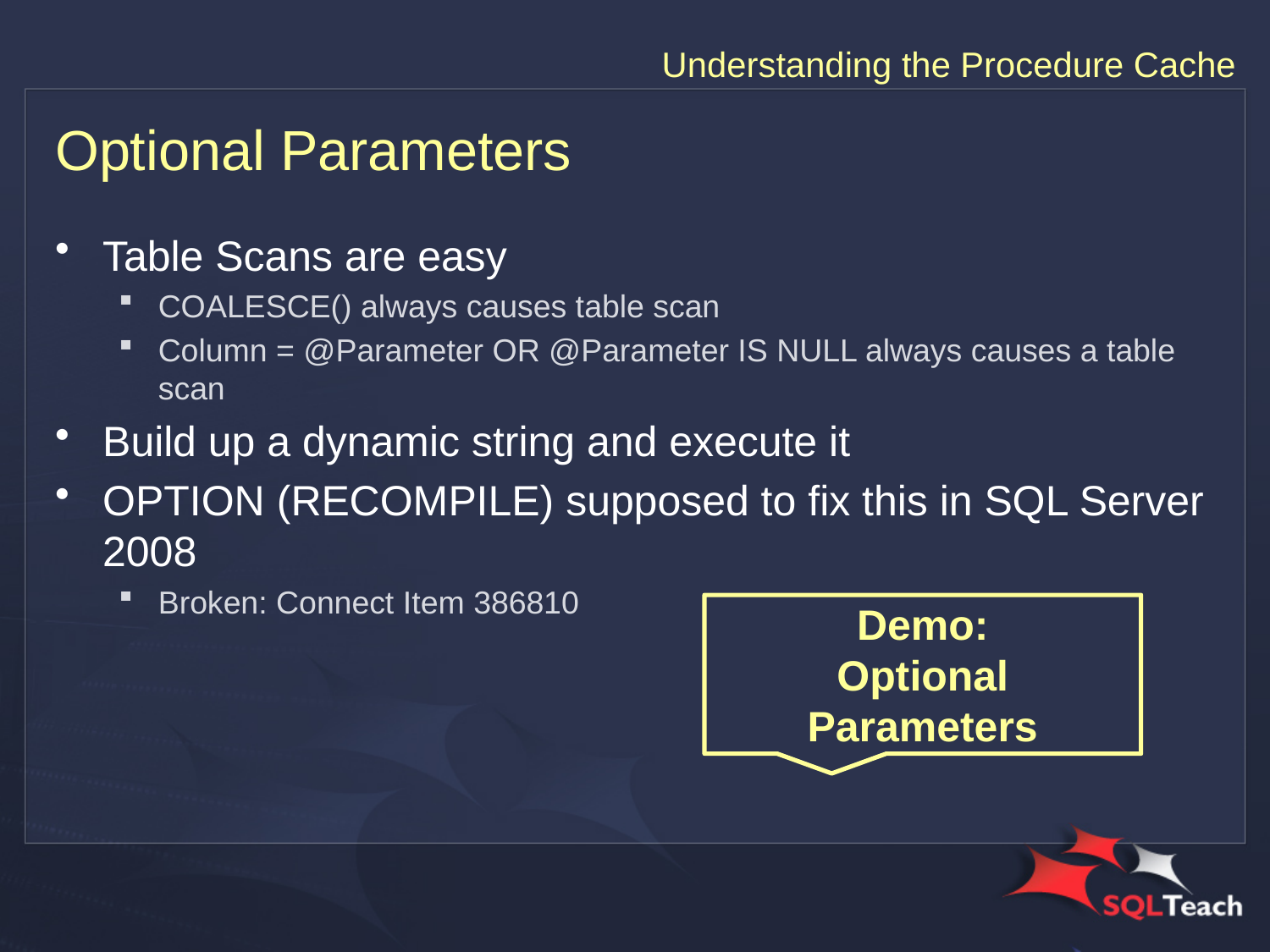

# Optional Parameters
Table Scans are easy
COALESCE() always causes table scan
Column = @Parameter OR @Parameter IS NULL always causes a table scan
Build up a dynamic string and execute it
OPTION (RECOMPILE) supposed to fix this in SQL Server 2008
Broken: Connect Item 386810
Demo:
Optional Parameters